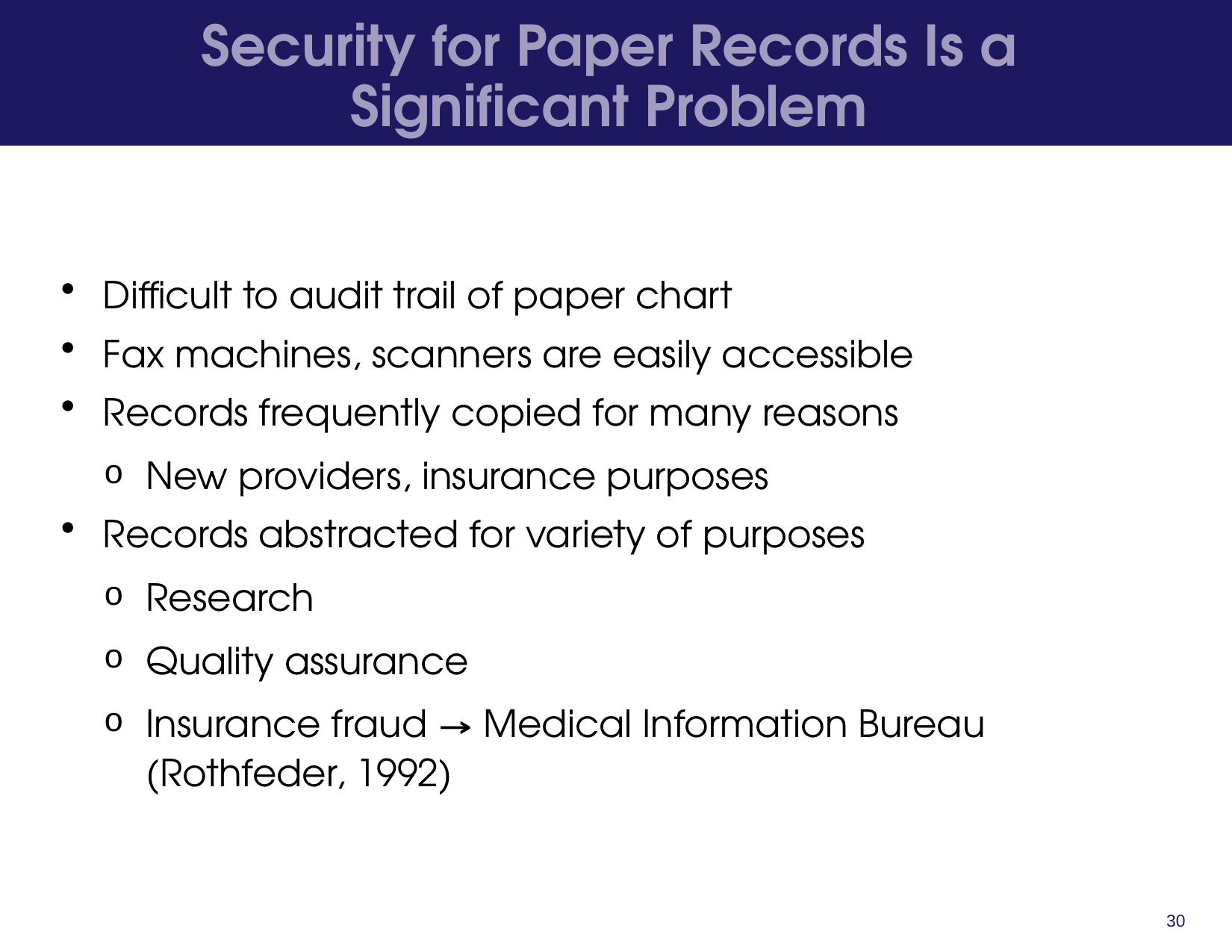

# Security for Paper Records Is a Significant Problem
Difficult to audit trail of paper chart
Fax machines, scanners are easily accessible
Records frequently copied for many reasons
New providers, insurance purposes
Records abstracted for variety of purposes
Research
Quality assurance
Insurance fraud → Medical Information Bureau (Rothfeder, 1992)
30